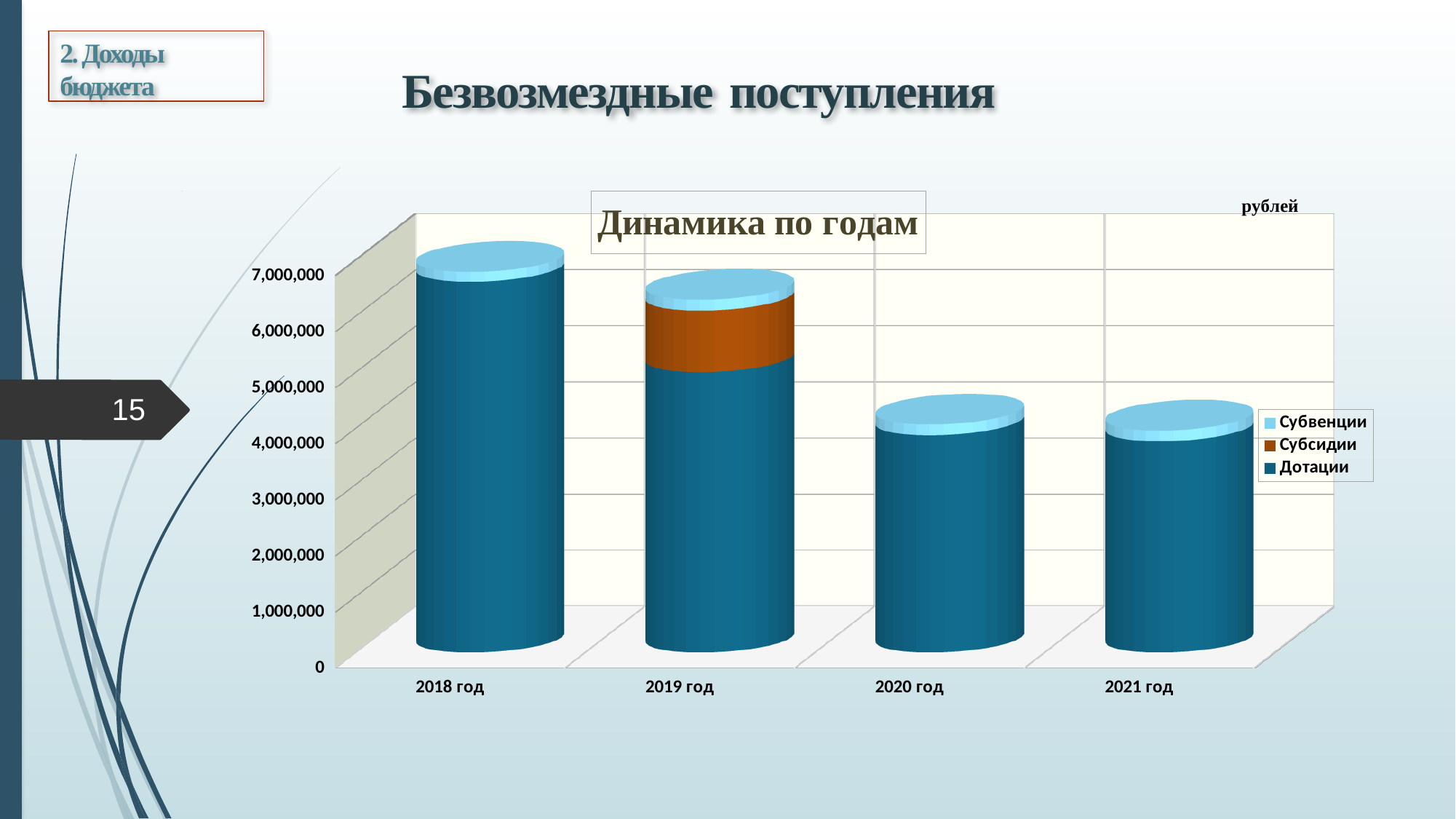

2. Доходы  бюджета
# Безвозмездные поступления

[unsupported chart]

15